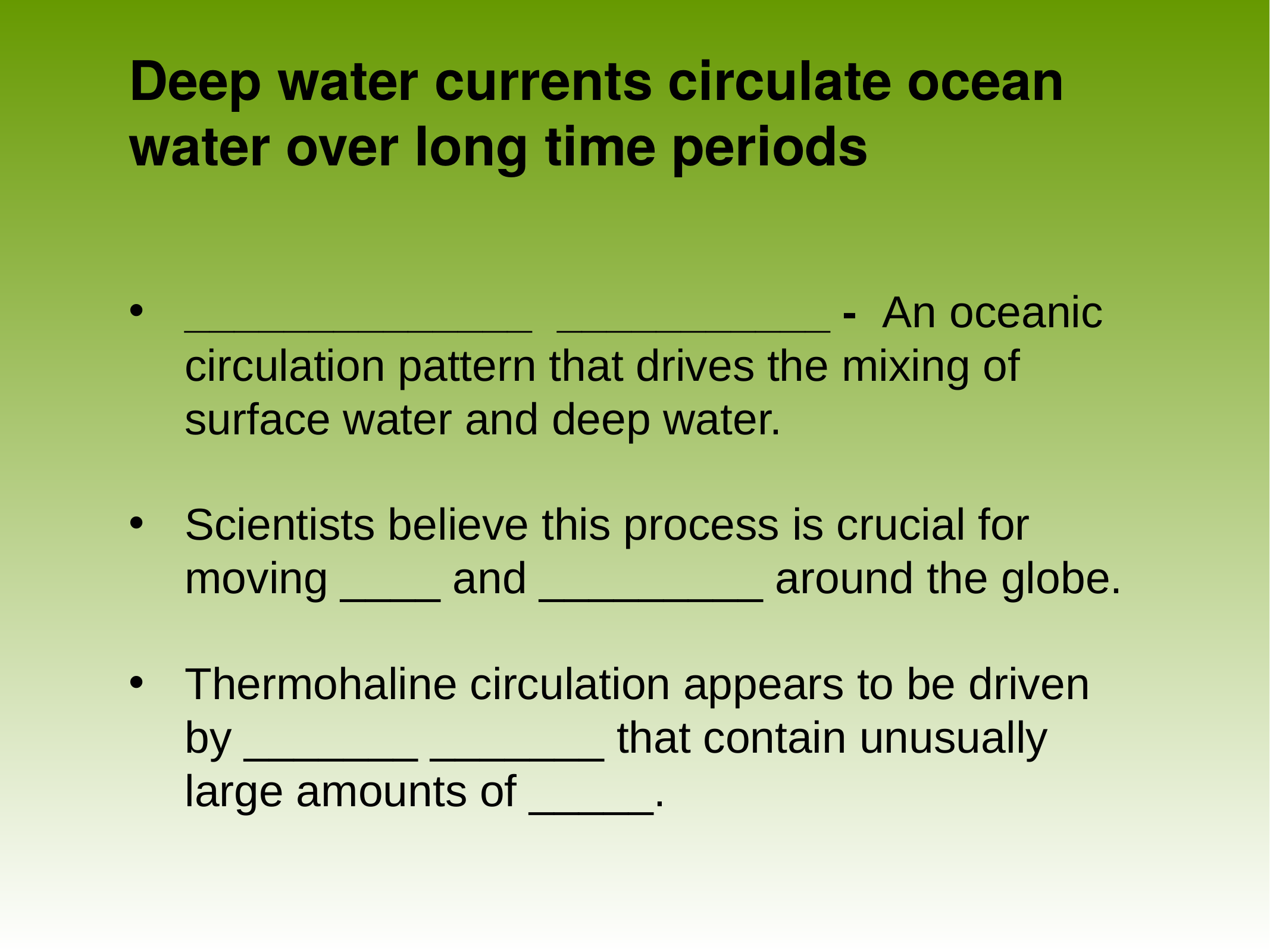

# Deep water currents circulate ocean water over long time periods
______________  ___________ -  An oceanic circulation pattern that drives the mixing of surface water and deep water.
Scientists believe this process is crucial for moving ____ and _________ around the globe.
Thermohaline circulation appears to be driven by _______ _______ that contain unusually large amounts of _____.